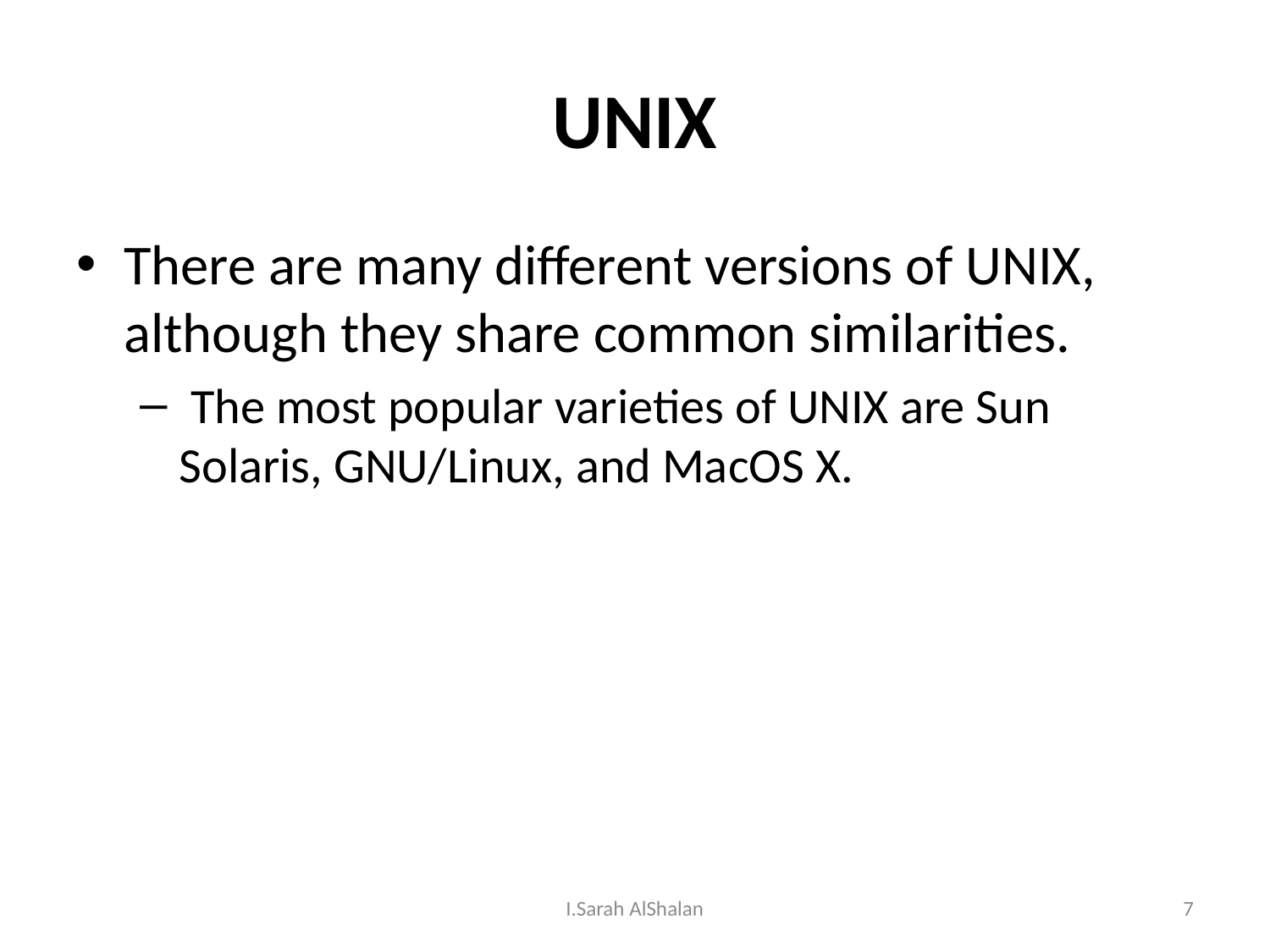

# UNIX
There are many different versions of UNIX, although they share common similarities.
 The most popular varieties of UNIX are Sun Solaris, GNU/Linux, and MacOS X.
I.Sarah AlShalan
7